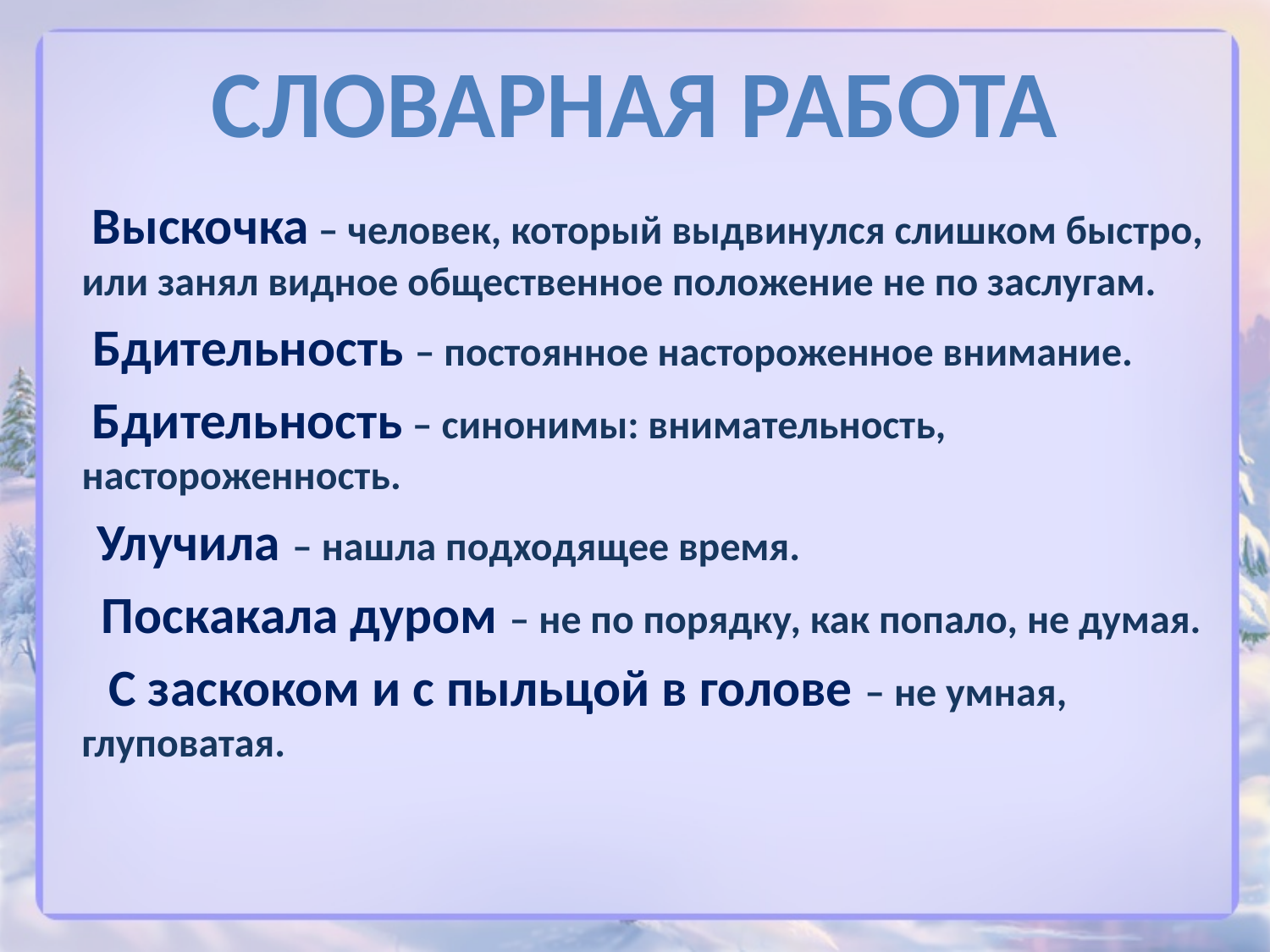

Словарная работа
      Выскочка – человек, который выдвинулся слишком быстро, или занял видное общественное положение не по заслугам.
     Бдительность – постоянное настороженное внимание.
      Бдительность – синонимы: внимательность, настороженность.
     Улучила – нашла подходящее время.
       Поскакала дуром – не по порядку, как попало, не думая.
      С заскоком и с пыльцой в голове – не умная, глуповатая.